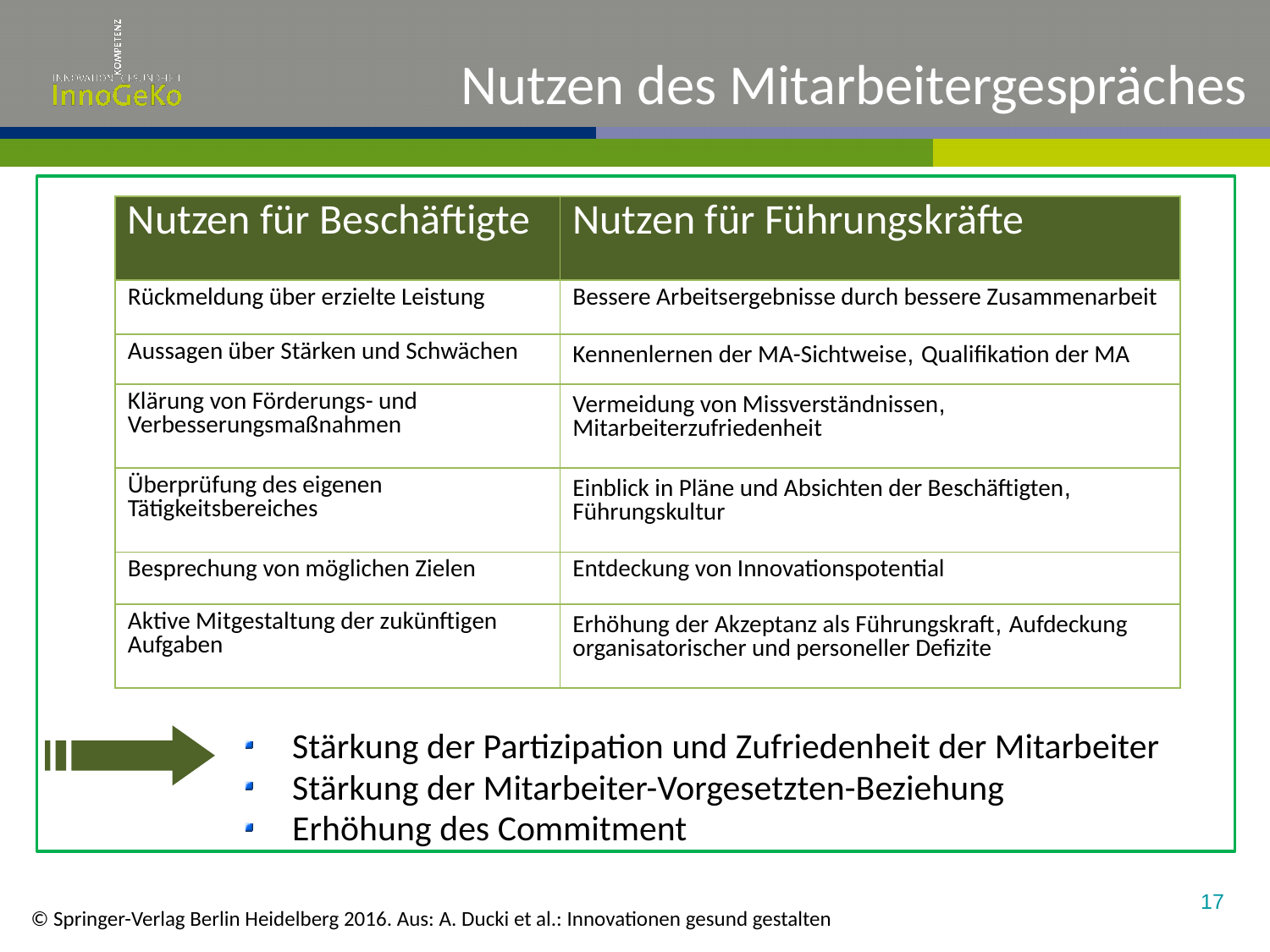

# Nutzen des Mitarbeitergespräches
| Nutzen für Beschäftigte | Nutzen für Führungskräfte |
| --- | --- |
| Rückmeldung über erzielte Leistung | Bessere Arbeitsergebnisse durch bessere Zusammenarbeit |
| Aussagen über Stärken und Schwächen | Kennenlernen der MA-Sichtweise, Qualifikation der MA |
| Klärung von Förderungs- und Verbesserungsmaßnahmen | Vermeidung von Missverständnissen, Mitarbeiterzufriedenheit |
| Überprüfung des eigenen Tätigkeitsbereiches | Einblick in Pläne und Absichten der Beschäftigten, Führungskultur |
| Besprechung von möglichen Zielen | Entdeckung von Innovationspotential |
| Aktive Mitgestaltung der zukünftigen Aufgaben | Erhöhung der Akzeptanz als Führungskraft, Aufdeckung organisatorischer und personeller Defizite |
Stärkung der Partizipation und Zufriedenheit der Mitarbeiter
Stärkung der Mitarbeiter-Vorgesetzten-Beziehung
Erhöhung des Commitment

17
© Springer-Verlag Berlin Heidelberg 2016. Aus: A. Ducki et al.: Innovationen gesund gestalten